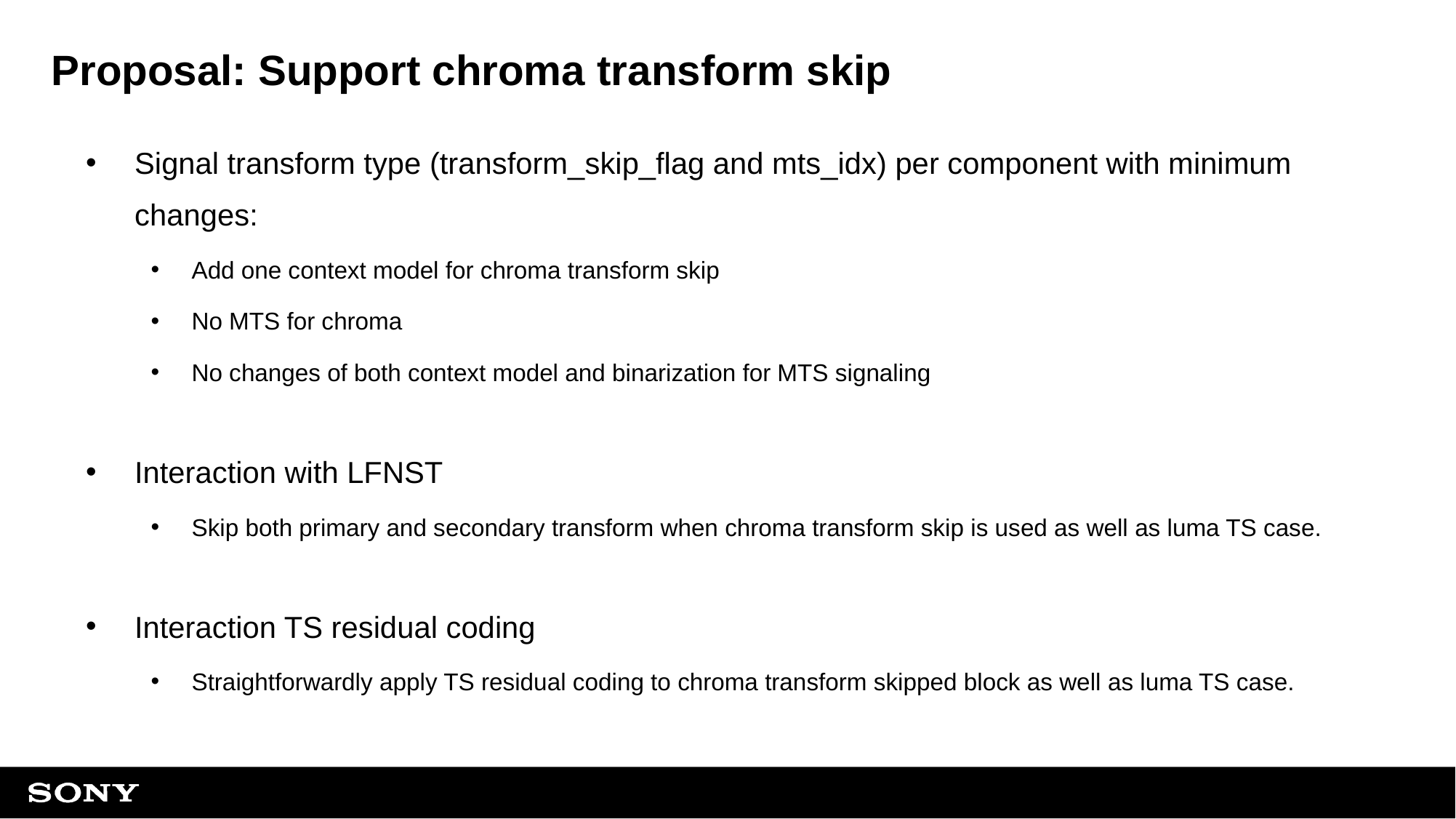

# Proposal: Support chroma transform skip
Signal transform type (transform_skip_flag and mts_idx) per component with minimum changes:
Add one context model for chroma transform skip
No MTS for chroma
No changes of both context model and binarization for MTS signaling

Interaction with LFNST
Skip both primary and secondary transform when chroma transform skip is used as well as luma TS case.

Interaction TS residual coding
Straightforwardly apply TS residual coding to chroma transform skipped block as well as luma TS case.